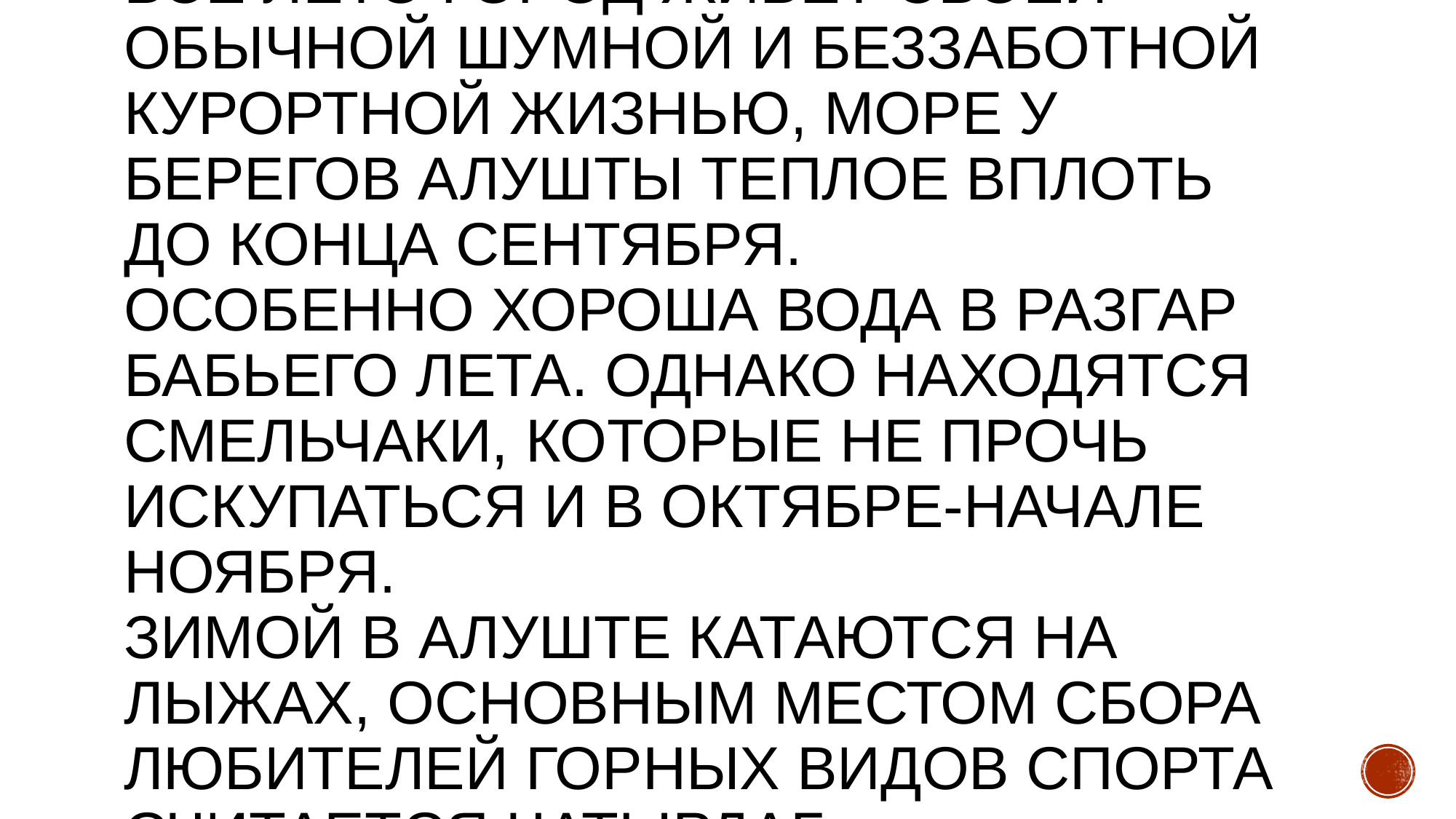

# Все лето город живет своей обычной шумной и беззаботной курортной жизнью, море у берегов Алушты теплое вплоть до конца сентября. Особенно хороша вода в разгар бабьего лета. Однако находятся смельчаки, которые не прочь искупаться и в октябре-начале ноября. Зимой в Алуште катаются на лыжах, основным местом сбора любителей горных видов спорта считается ЧатырДаг.